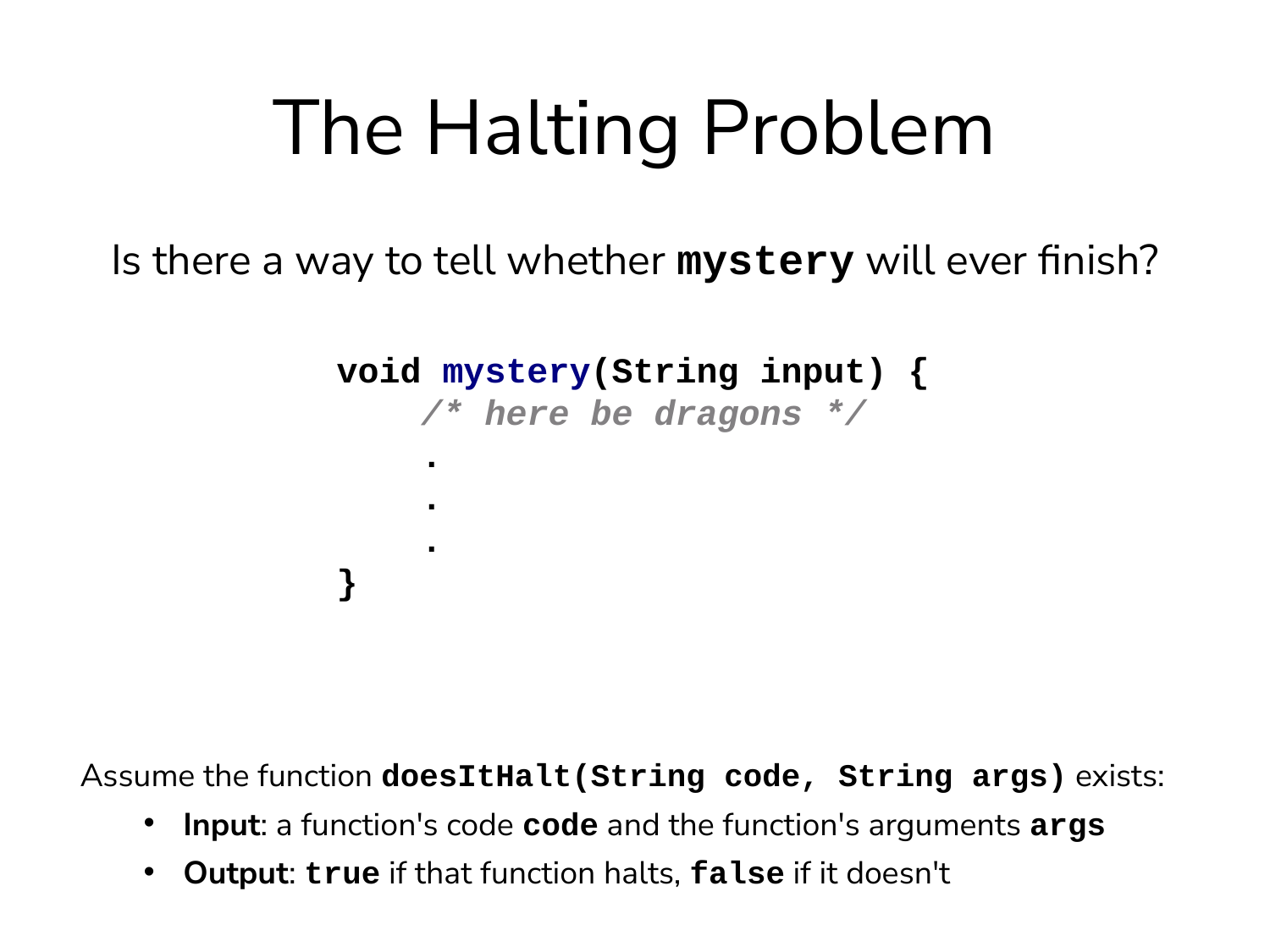

# The Halting Problem
Is there a way to tell whether mystery will ever finish?
void mystery(String input) {
    /* here be dragons */
    .
    .
    .
}
Assume the function doesItHalt(String code, String args) exists:
Input: a function's code code and the function's arguments args
Output: true if that function halts, false if it doesn't